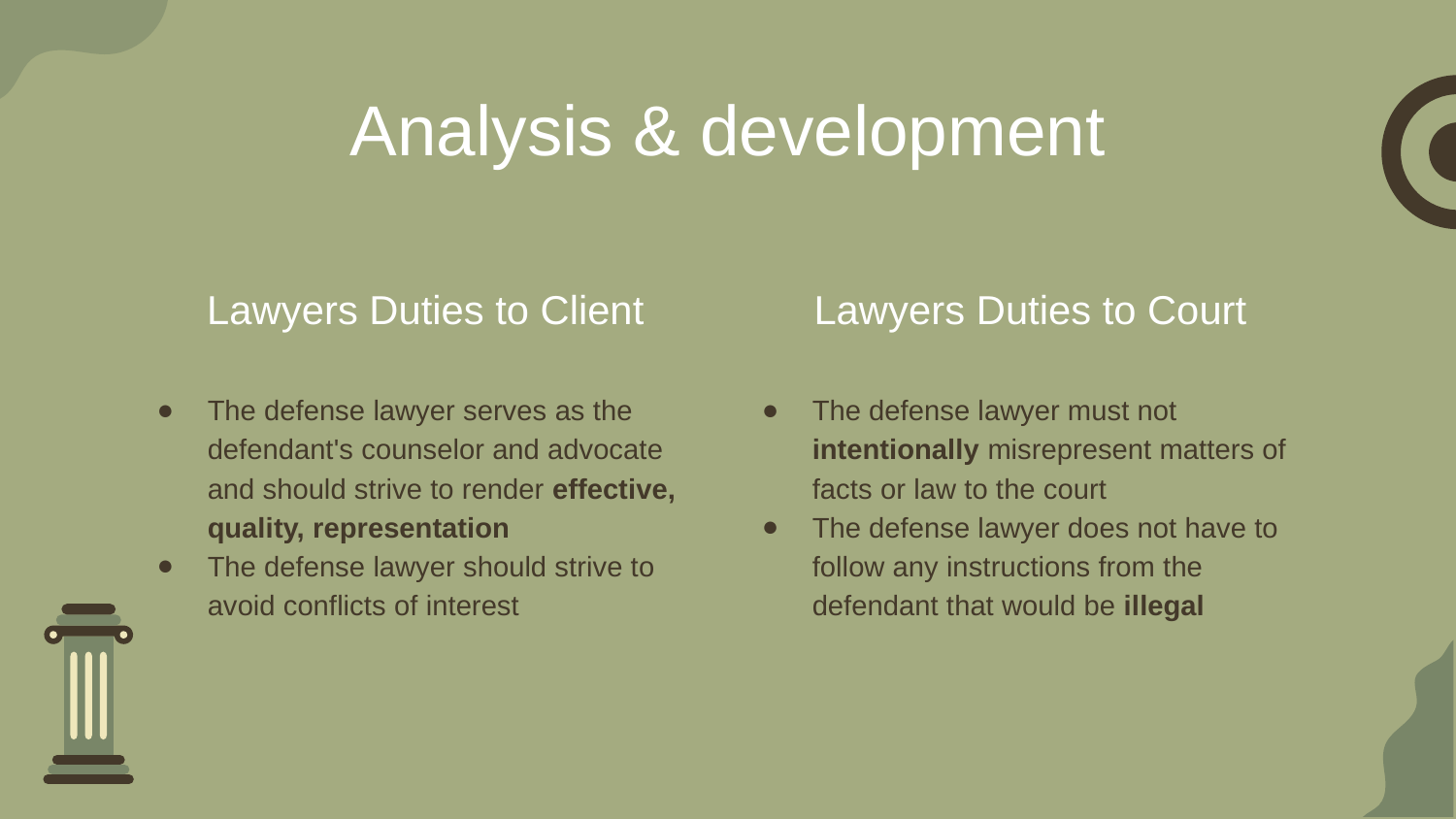

# Analysis & development
Lawyers Duties to Client
Lawyers Duties to Court
The defense lawyer serves as the defendant's counselor and advocate and should strive to render effective, quality, representation
The defense lawyer should strive to avoid conflicts of interest
The defense lawyer must not intentionally misrepresent matters of facts or law to the court
The defense lawyer does not have to follow any instructions from the defendant that would be illegal